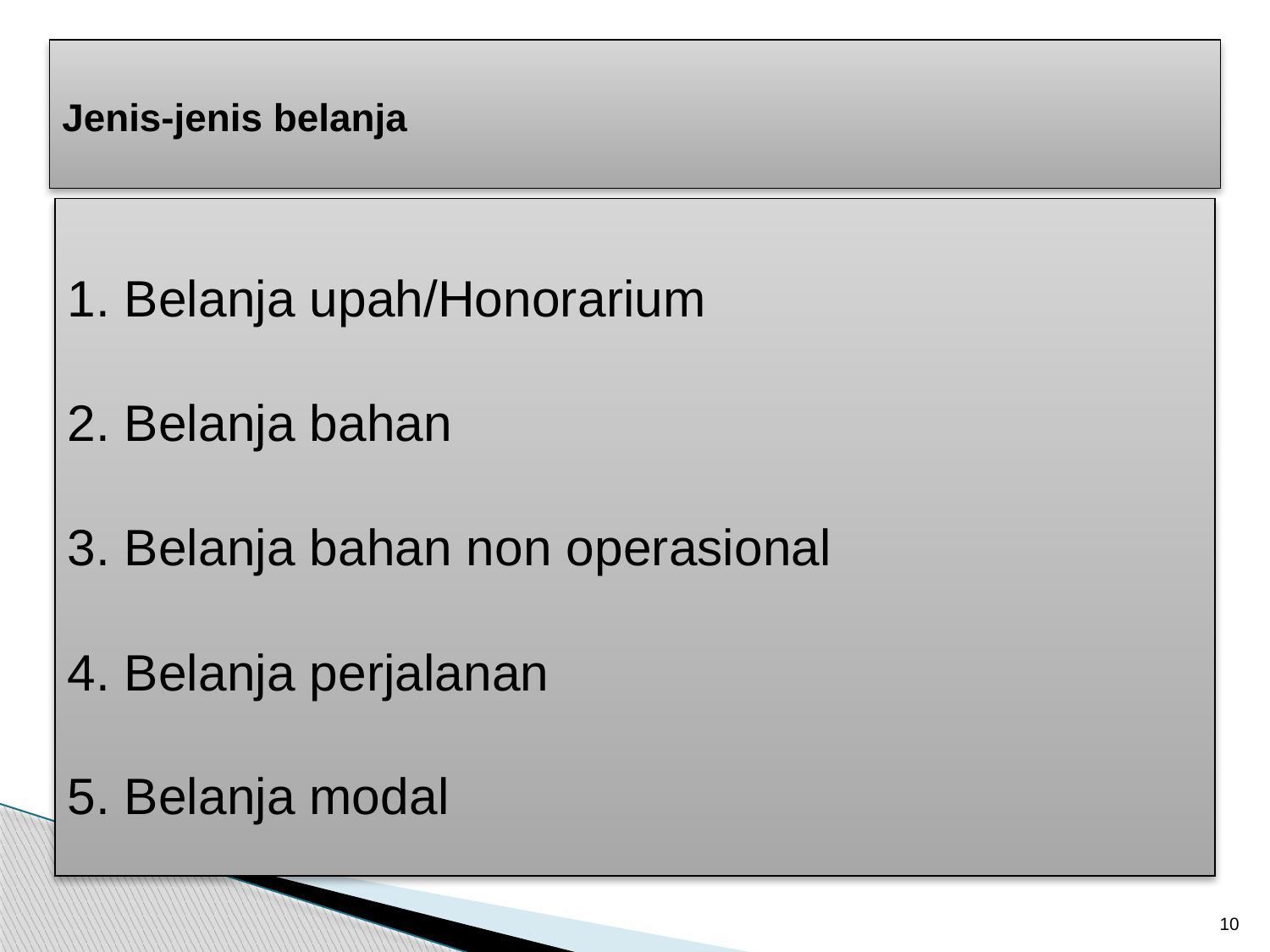

# Jenis-jenis belanja

1. Belanja upah/Honorarium

2. Belanja bahan

3. Belanja bahan non operasional

4. Belanja perjalanan

5. Belanja modal

10